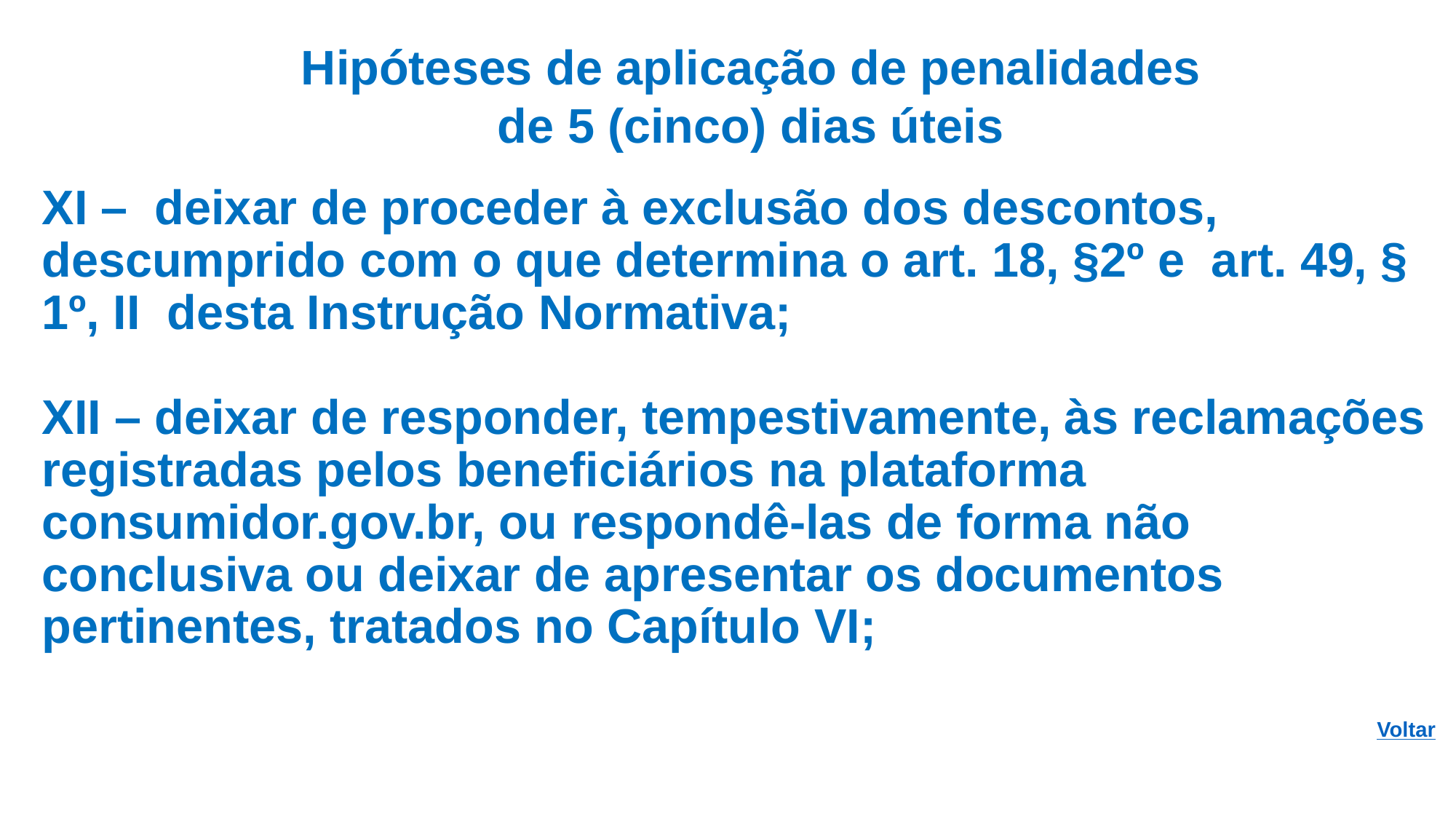

Hipóteses de aplicação de penalidades de 5 (cinco) dias úteis
# XI –  deixar de proceder à exclusão dos descontos, descumprido com o que determina o art. 18, §2º e  art. 49, § 1º, II  desta Instrução Normativa; XII – deixar de responder, tempestivamente, às reclamações registradas pelos beneficiários na plataforma consumidor.gov.br, ou respondê-las de forma não conclusiva ou deixar de apresentar os documentos pertinentes, tratados no Capítulo VI;
Voltar